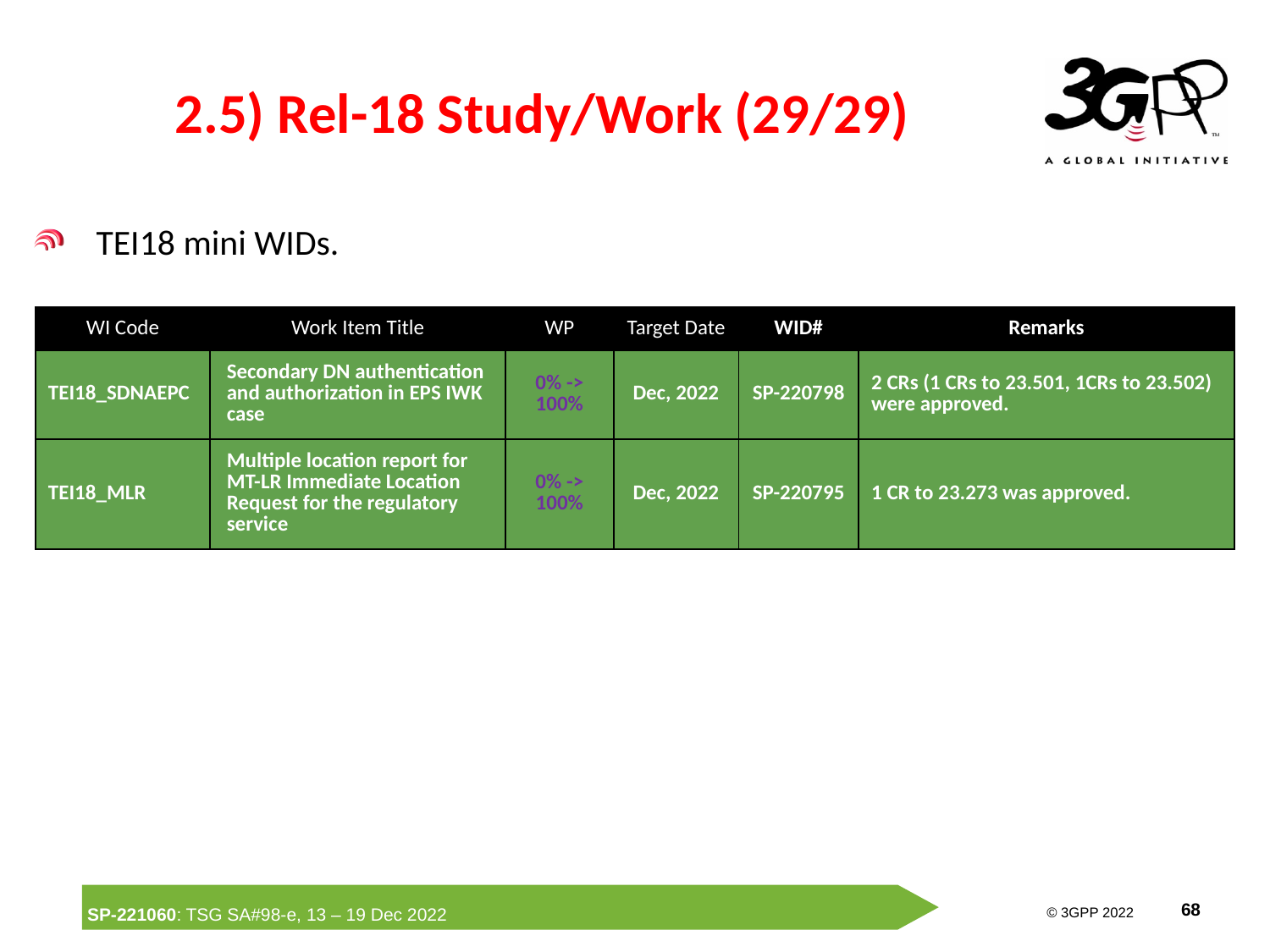

# 2.5) Rel-18 Study/Work (29/29)
TEI18 mini WIDs.
| WI Code | Work Item Title | WP | Target Date | WID# | Remarks |
| --- | --- | --- | --- | --- | --- |
| TEI18\_SDNAEPC | Secondary DN authentication and authorization in EPS IWK case | 0% -> 100% | Dec, 2022 | SP-220798 | 2 CRs (1 CRs to 23.501, 1CRs to 23.502) were approved. |
| TEI18\_MLR | Multiple location report for MT-LR Immediate Location Request for the regulatory service | 0% -> 100% | Dec, 2022 | SP-220795 | 1 CR to 23.273 was approved. |